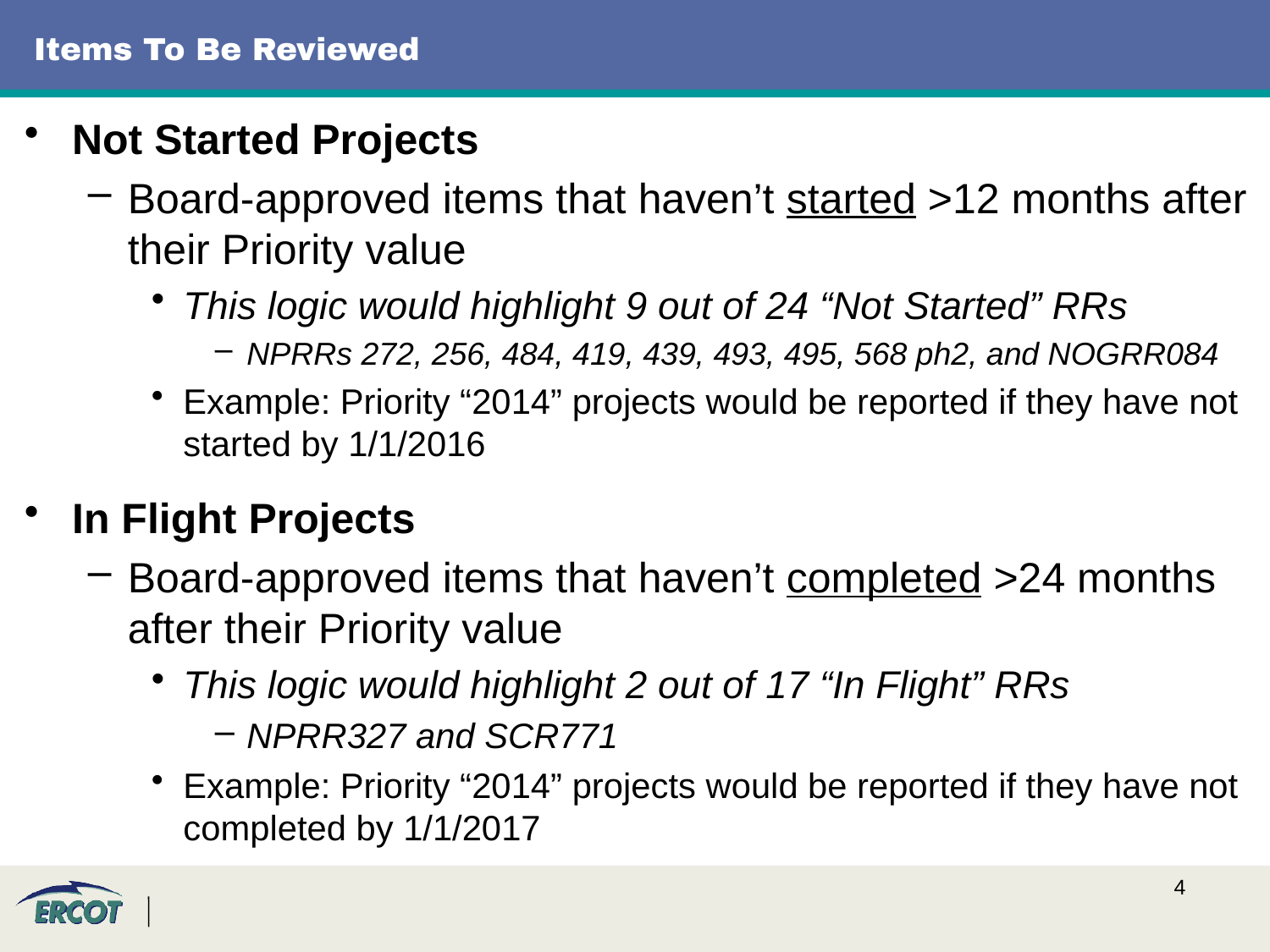

# Items To Be Reviewed
Not Started Projects
Board-approved items that haven’t started >12 months after their Priority value
This logic would highlight 9 out of 24 “Not Started” RRs
NPRRs 272, 256, 484, 419, 439, 493, 495, 568 ph2, and NOGRR084
Example: Priority “2014” projects would be reported if they have not started by 1/1/2016

In Flight Projects
Board-approved items that haven’t completed >24 months after their Priority value
This logic would highlight 2 out of 17 “In Flight” RRs
NPRR327 and SCR771
Example: Priority “2014” projects would be reported if they have not completed by 1/1/2017